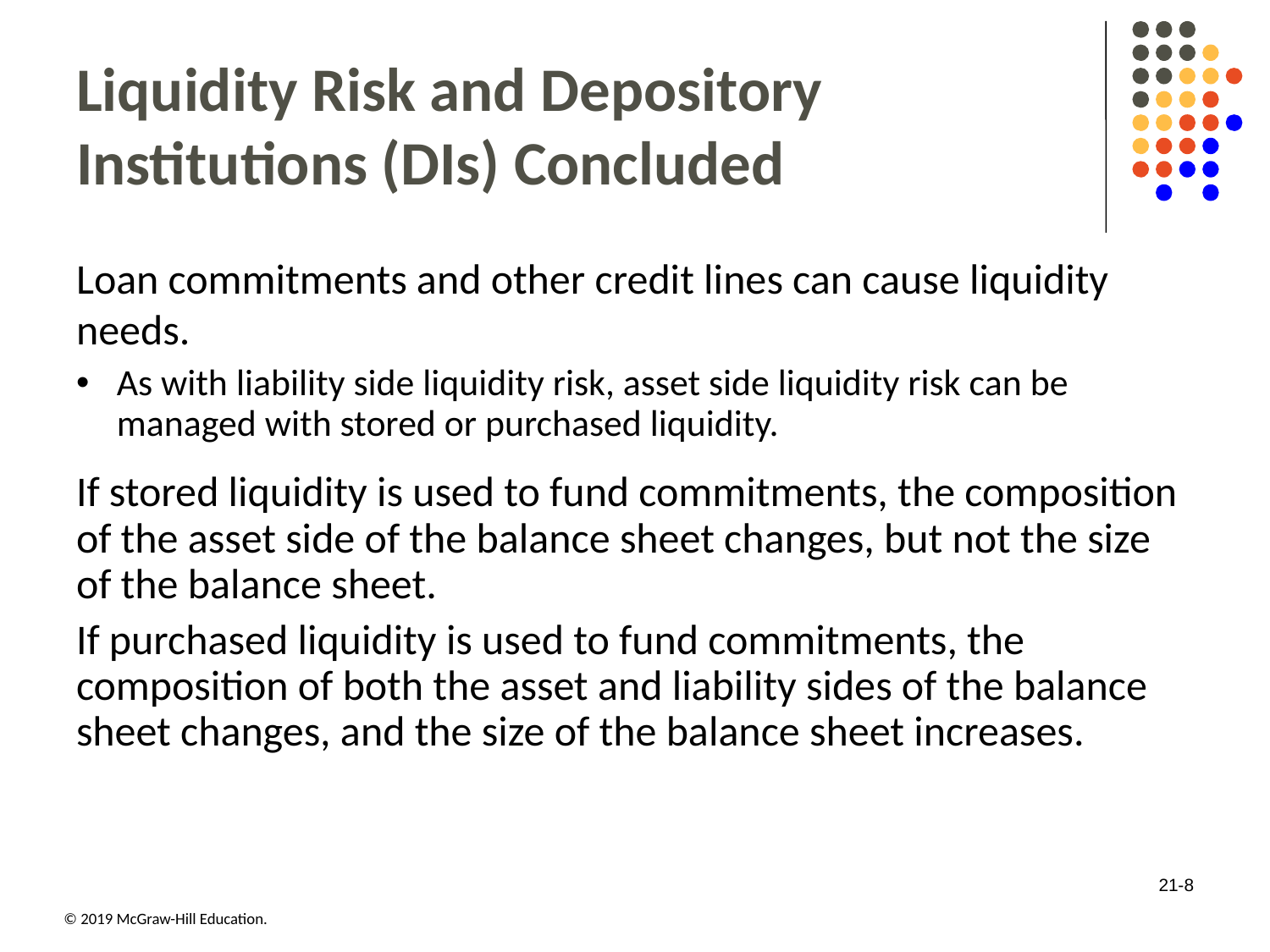

# Liquidity Risk and Depository Institutions (DIs) Concluded
Loan commitments and other credit lines can cause liquidity needs.
As with liability side liquidity risk, asset side liquidity risk can be managed with stored or purchased liquidity.
If stored liquidity is used to fund commitments, the composition of the asset side of the balance sheet changes, but not the size of the balance sheet.
If purchased liquidity is used to fund commitments, the composition of both the asset and liability sides of the balance sheet changes, and the size of the balance sheet increases.
21-8